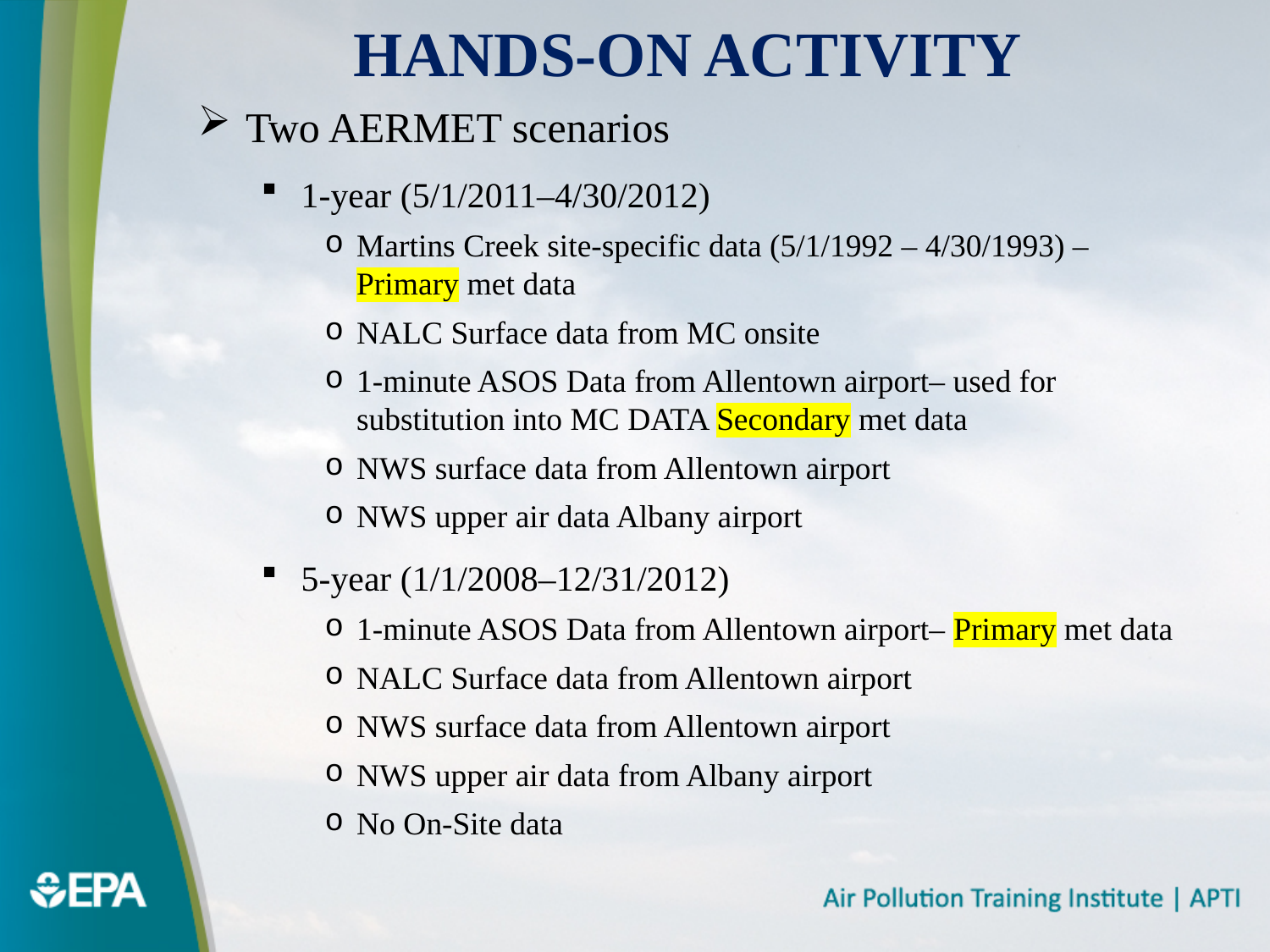

# Hands-on Activity
Two AERMET scenarios
1-year (5/1/2011–4/30/2012)
Martins Creek site-specific data (5/1/1992 – 4/30/1993) – Primary met data
NALC Surface data from MC onsite
1-minute ASOS Data from Allentown airport– used for substitution into MC DATA Secondary met data
NWS surface data from Allentown airport
NWS upper air data Albany airport
5-year (1/1/2008–12/31/2012)
1-minute ASOS Data from Allentown airport– Primary met data
NALC Surface data from Allentown airport
NWS surface data from Allentown airport
NWS upper air data from Albany airport
No On-Site data